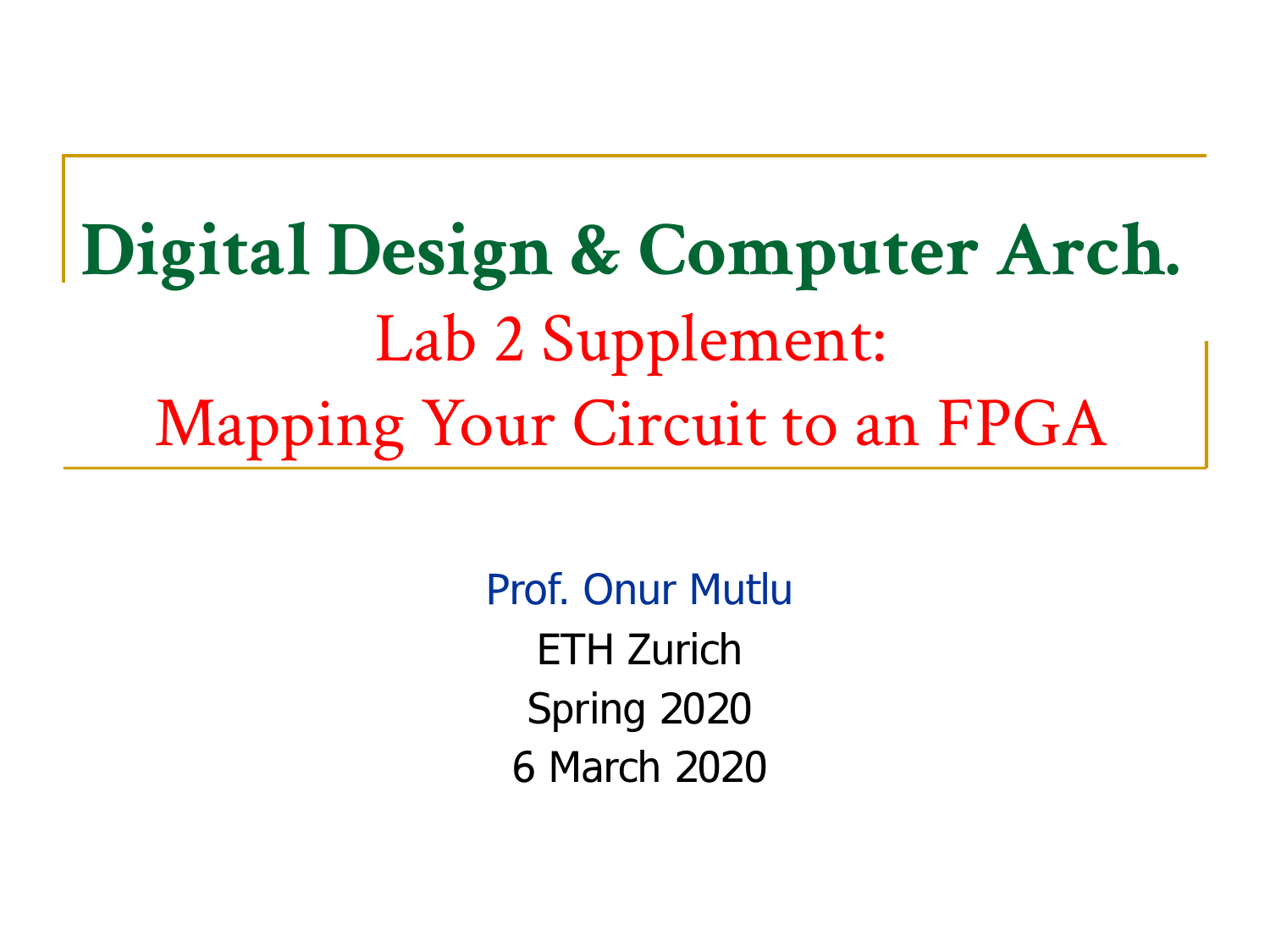

# Digital Design & Computer Arch. Lab 2 Supplement: Mapping Your Circuit to an FPGA

Prof. Onur Mutlu
ETH Zurich
Spring 2020
6 March 2020